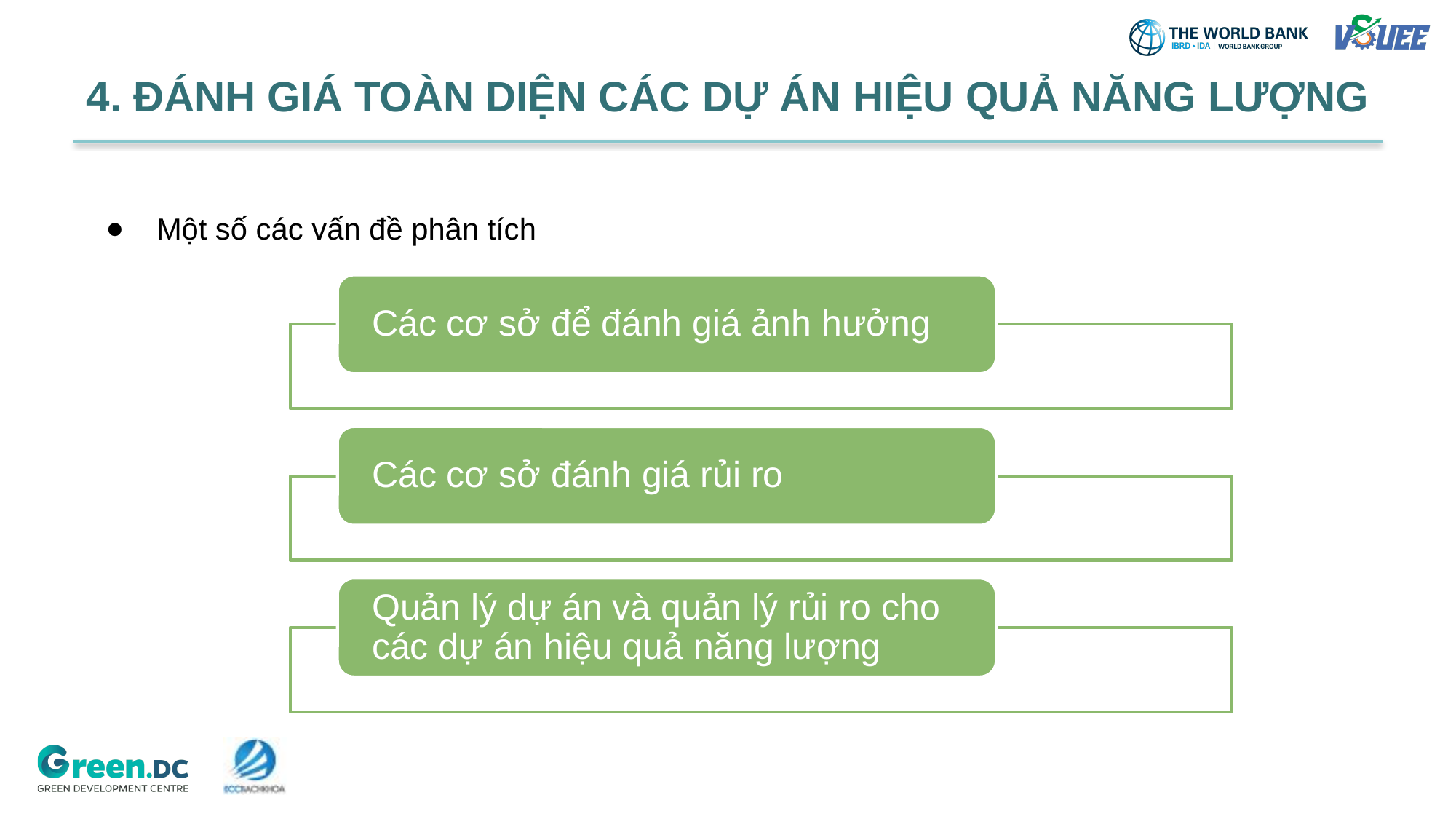

# 4. ĐÁNH GIÁ TOÀN DIỆN CÁC DỰ ÁN HIỆU QUẢ NĂNG LƯỢNG
Một số các vấn đề phân tích
Các cơ sở để đánh giá ảnh hưởng
Các cơ sở đánh giá rủi ro
Quản lý dự án và quản lý rủi ro cho các dự án hiệu quả năng lượng